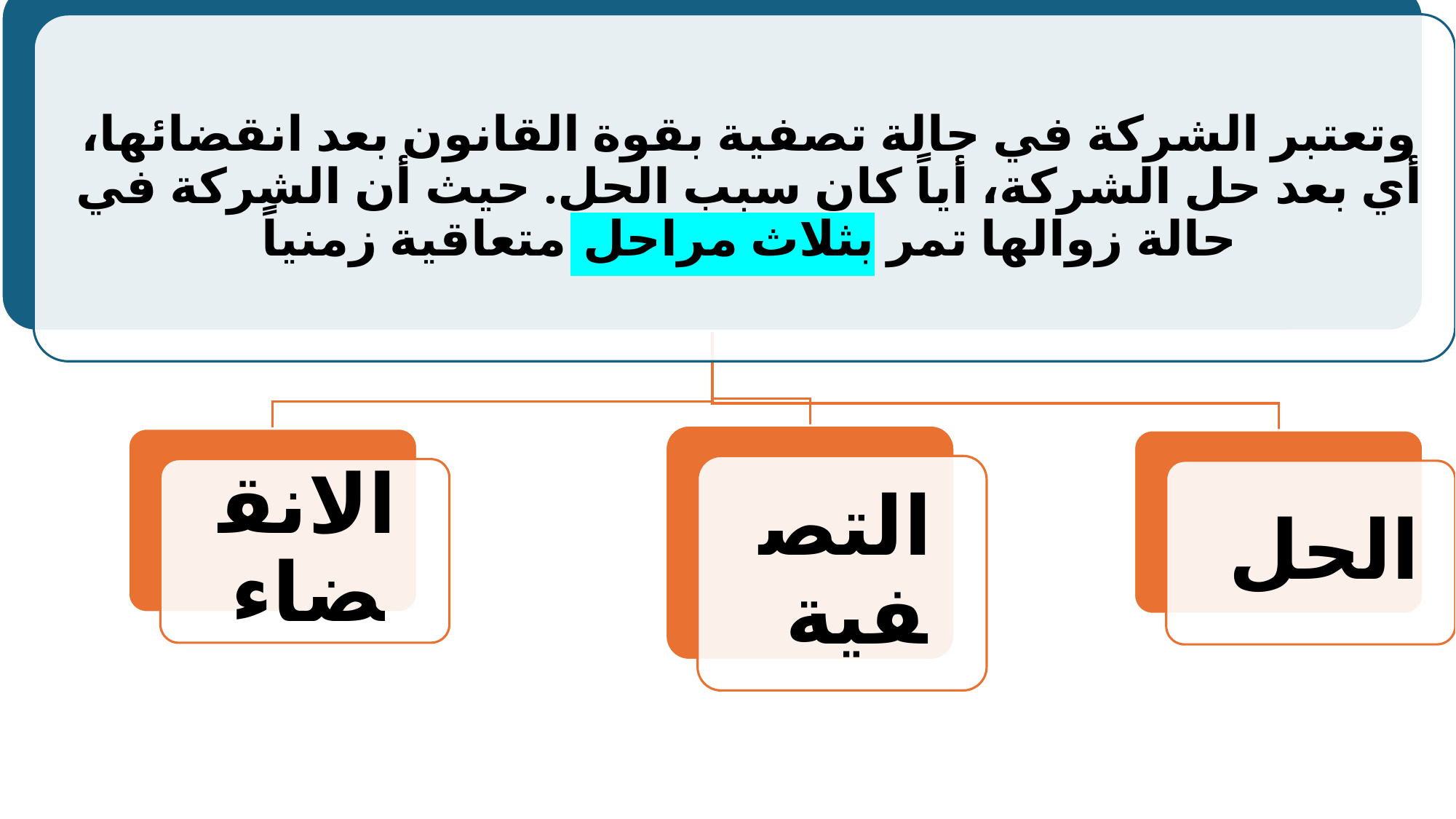

وتعتبر الشركة في حالة تصفية بقوة القانون بعد انقضائها، أي بعد حل الشركة، أياً كان سبب الحل. حيث أن الشركة في حالة زوالها تمر بثلاث مراحل متعاقية زمنياً
الانقضاء
التصفية
الحل